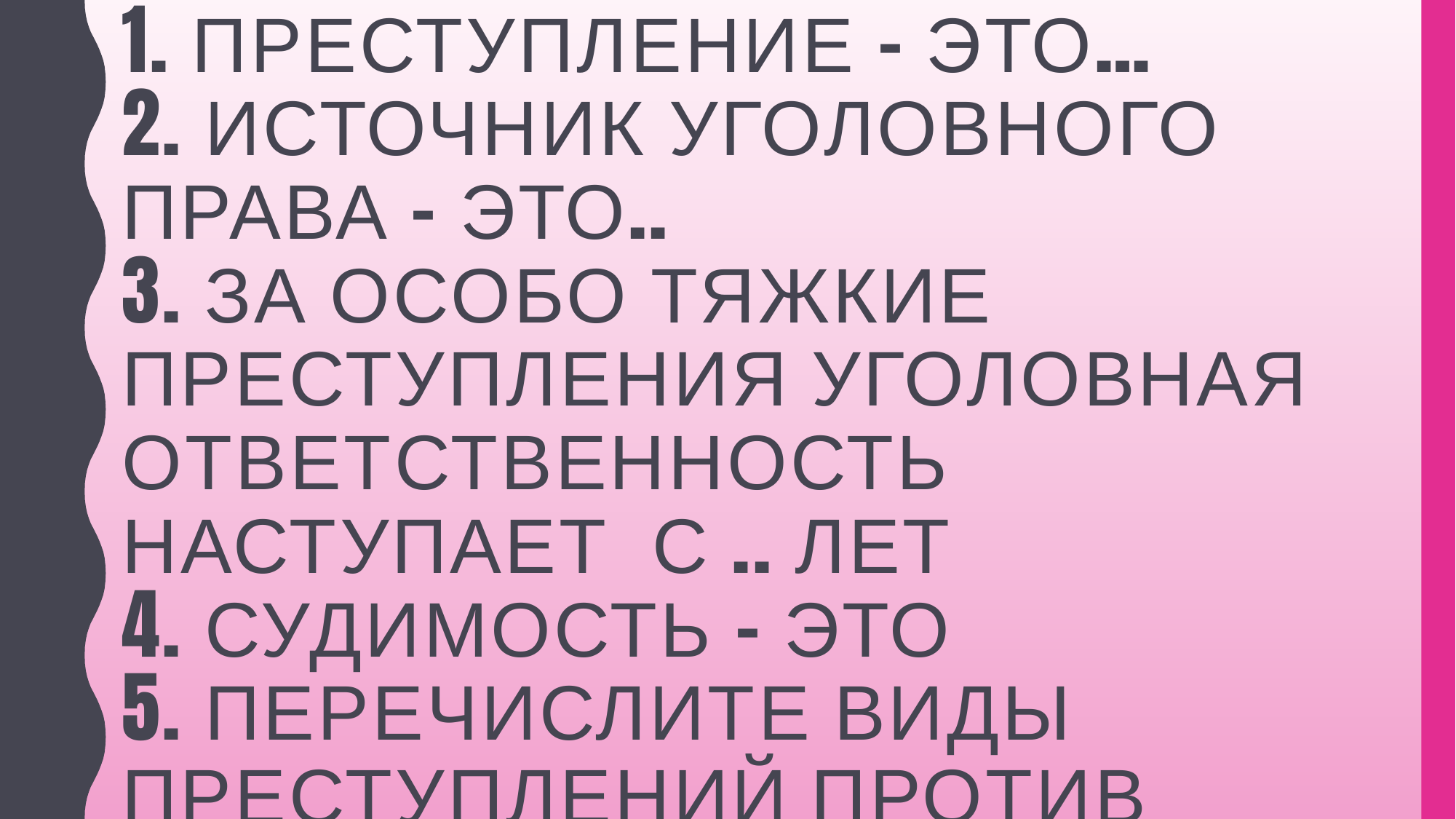

# 1. Преступление – это… 2. Источник уголовного права – это.. 3. за особо тяжкие преступления уголовная ответственность наступает  с .. Лет 4. судимость – это 5. перечислите виды преступлений против личности